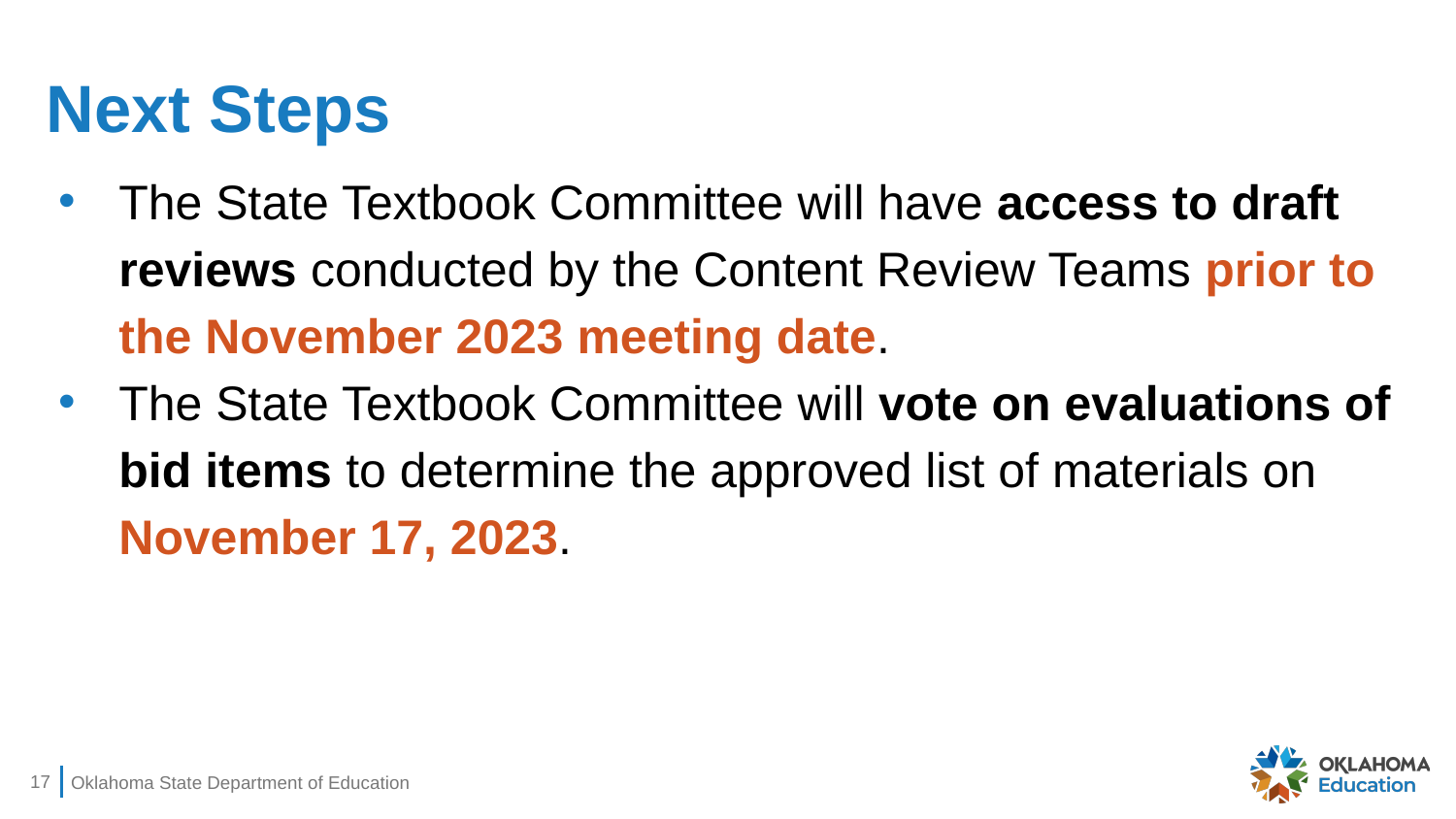

# Next Steps
The State Textbook Committee will have access to draft reviews conducted by the Content Review Teams prior to the November 2023 meeting date.
The State Textbook Committee will vote on evaluations of bid items to determine the approved list of materials on November 17, 2023.